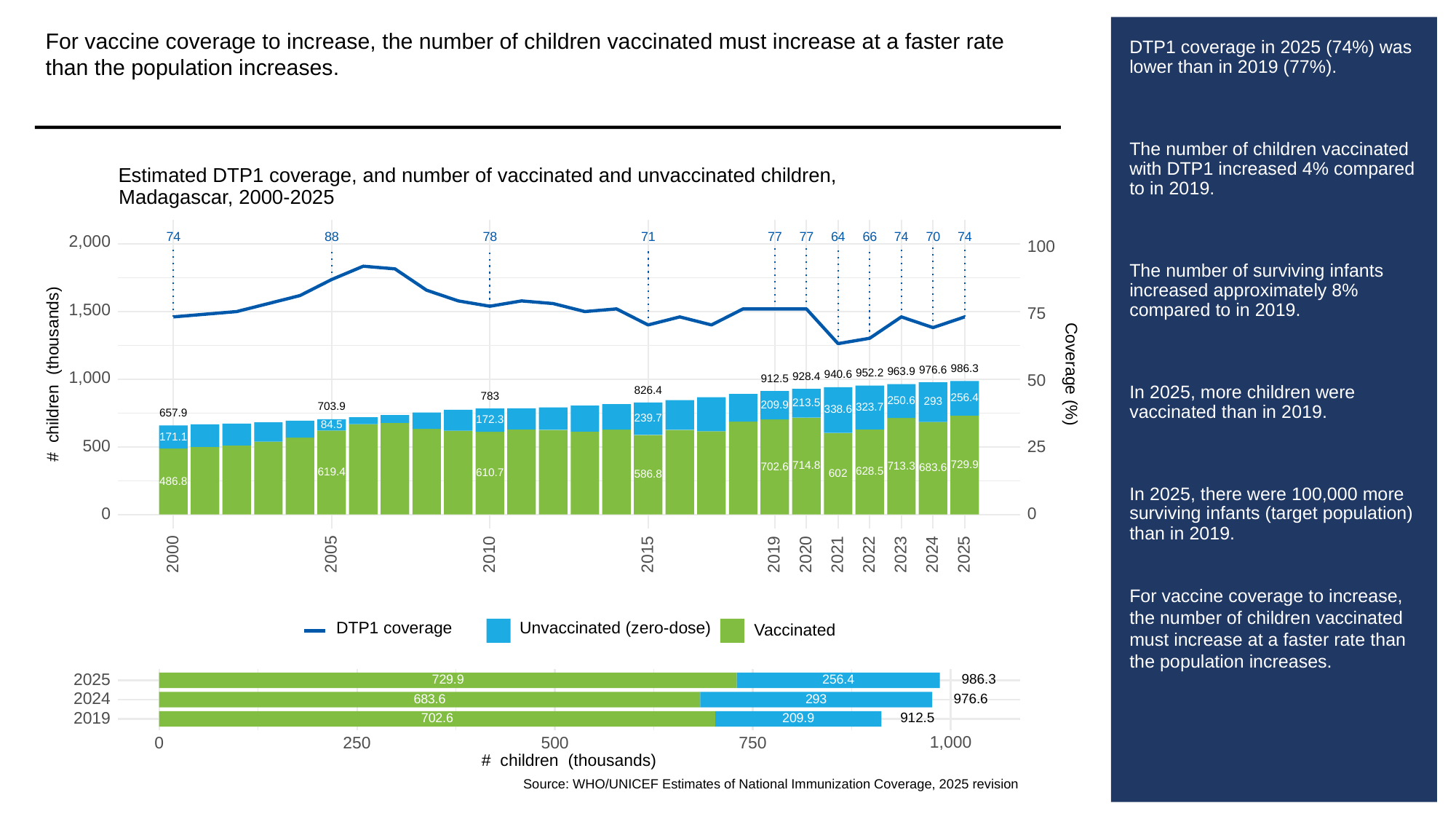

For vaccine coverage to increase, the number of children vaccinated must increase at a faster rate than the population increases.
# DTP1 coverage in 2025 (74%) was lower than in 2019 (77%).

The number of children vaccinated with DTP1 increased 4% compared to in 2019.

The number of surviving infants increased approximately 8% compared to in 2019.

In 2025, more children were vaccinated than in 2019.

In 2025, there were 100,000 more surviving infants (target population) than in 2019.

For vaccine coverage to increase, the number of children vaccinated must increase at a faster rate than the population increases.

Estimated DTP1 coverage, and number of vaccinated and unvaccinated children,
Madagascar, 2000-2025

88
78
64
66
70
71
74
74
74
77
77
2,000
100

1,500
75

986.3
976.6
#  children  (thousands)
Coverage (%)
963.9
952.2
1,000
940.6
928.4
912.5
50

826.4

783

256.4
250.6

293
213.5

209.9

703.9
323.7

338.6

657.9

239.7

172.3

84.5

171.1

500
25

729.9
714.8
713.3
702.6
683.6
628.5
619.4
610.7
602
586.8
486.8

0
0

2023
2000
2005
2010
2015
2019
2020
2021
2022
2024
2025

Unvaccinated (zero-dose)
DTP1 coverage
Vaccinated

2025
986.3
729.9
256.4

2024
976.6
683.6
293

2019
912.5
702.6
209.9

1,000
0
250
500
750
#  children  (thousands)
Source: WHO/UNICEF Estimates of National Immunization Coverage, 2025 revision